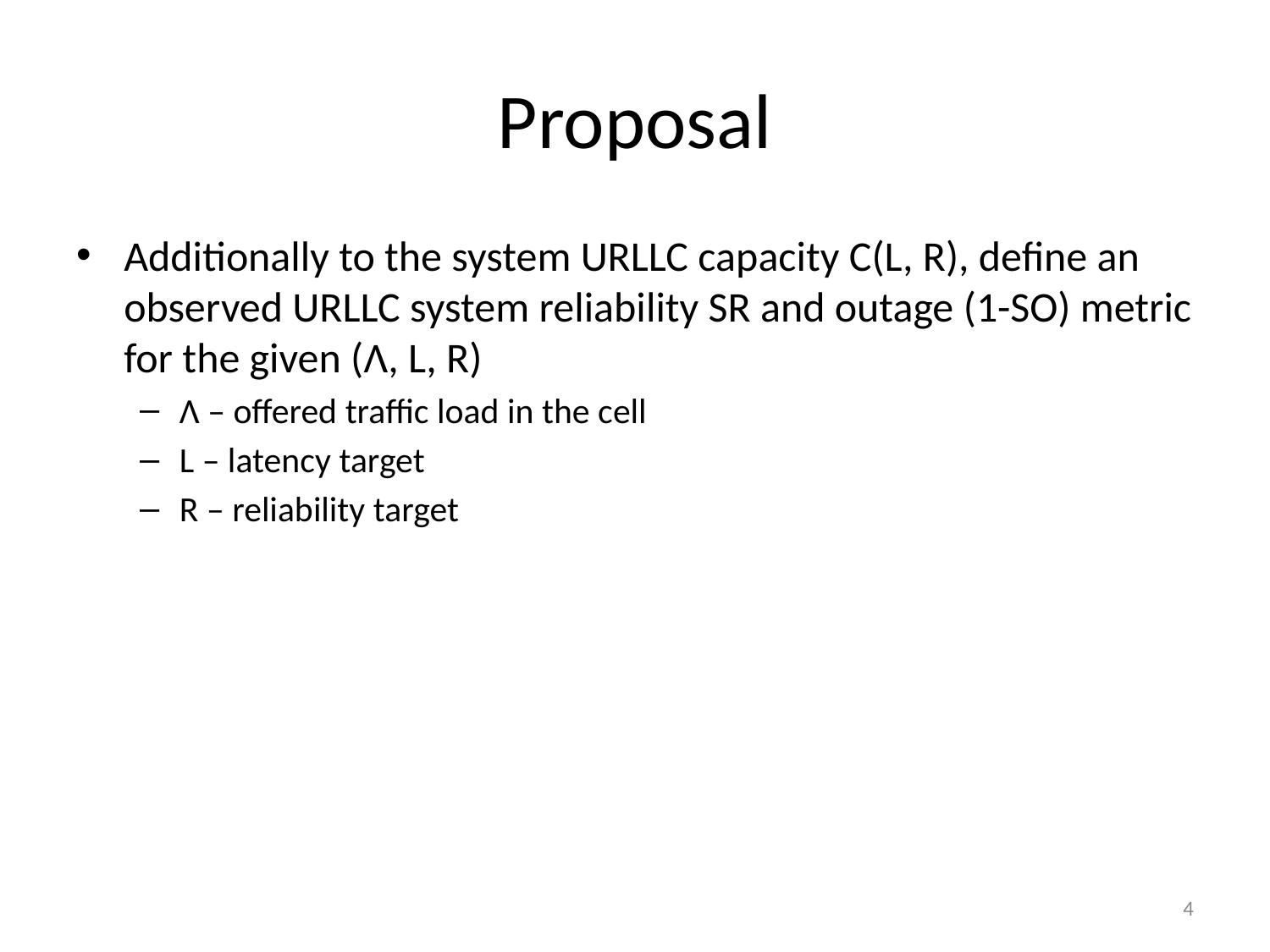

# Proposal
Additionally to the system URLLC capacity C(L, R), define an observed URLLC system reliability SR and outage (1-SO) metric for the given (Λ, L, R)
Λ – offered traffic load in the cell
L – latency target
R – reliability target
4